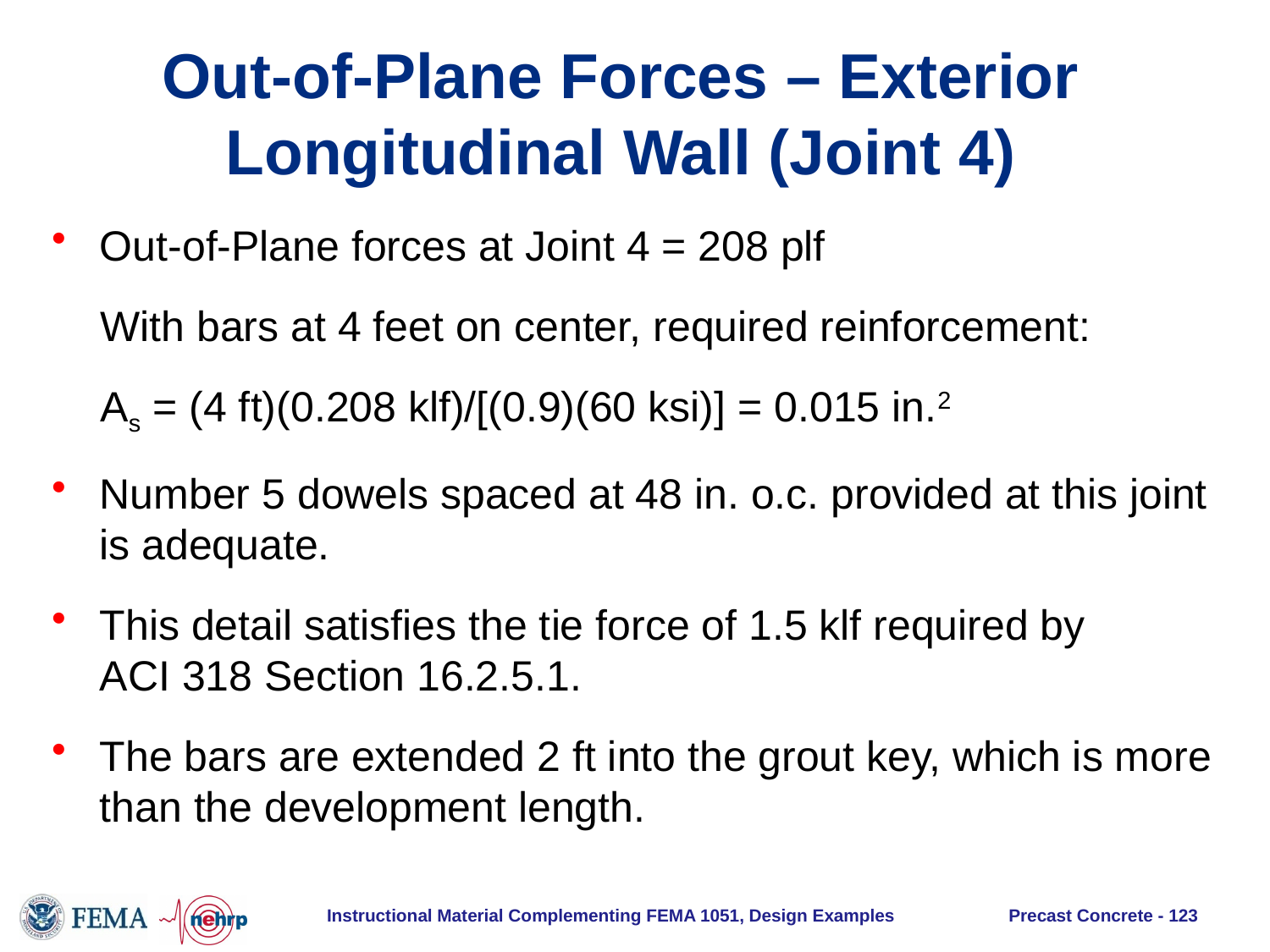

# Out-of-Plane Forces – Exterior Longitudinal Wall (Joint 4)
Out-of-Plane forces at Joint 4 = 208 plf
With bars at 4 feet on center, required reinforcement:
As = (4 ft)(0.208 klf)/[(0.9)(60 ksi)] = 0.015 in.2
Number 5 dowels spaced at 48 in. o.c. provided at this joint is adequate.
This detail satisfies the tie force of 1.5 klf required by ACI 318 Section 16.2.5.1.
The bars are extended 2 ft into the grout key, which is more than the development length.